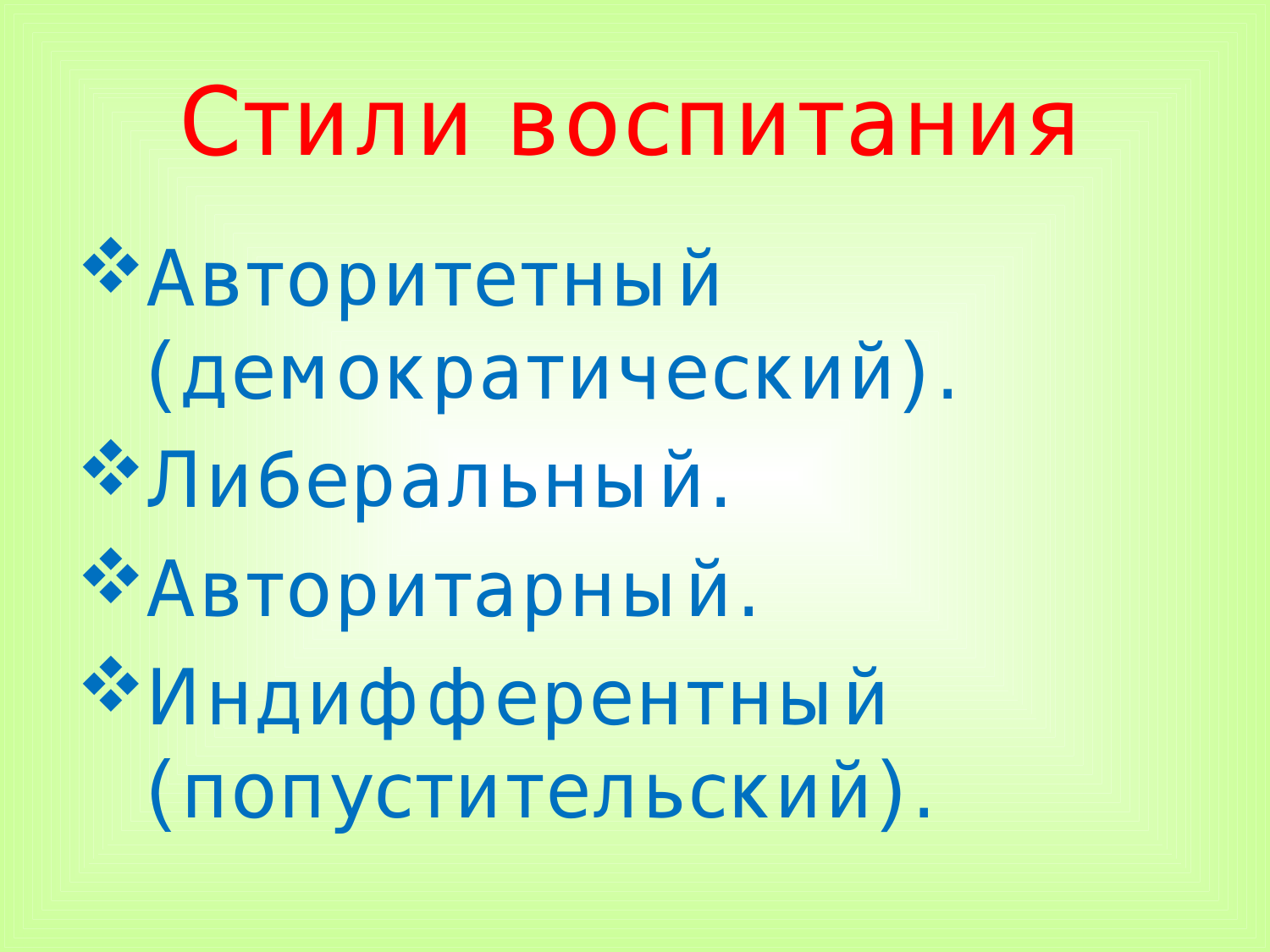

# Стили воспитания
Авторитетный (демократический).
Либеральный.
Авторитарный.
Индифферентный (попустительский).